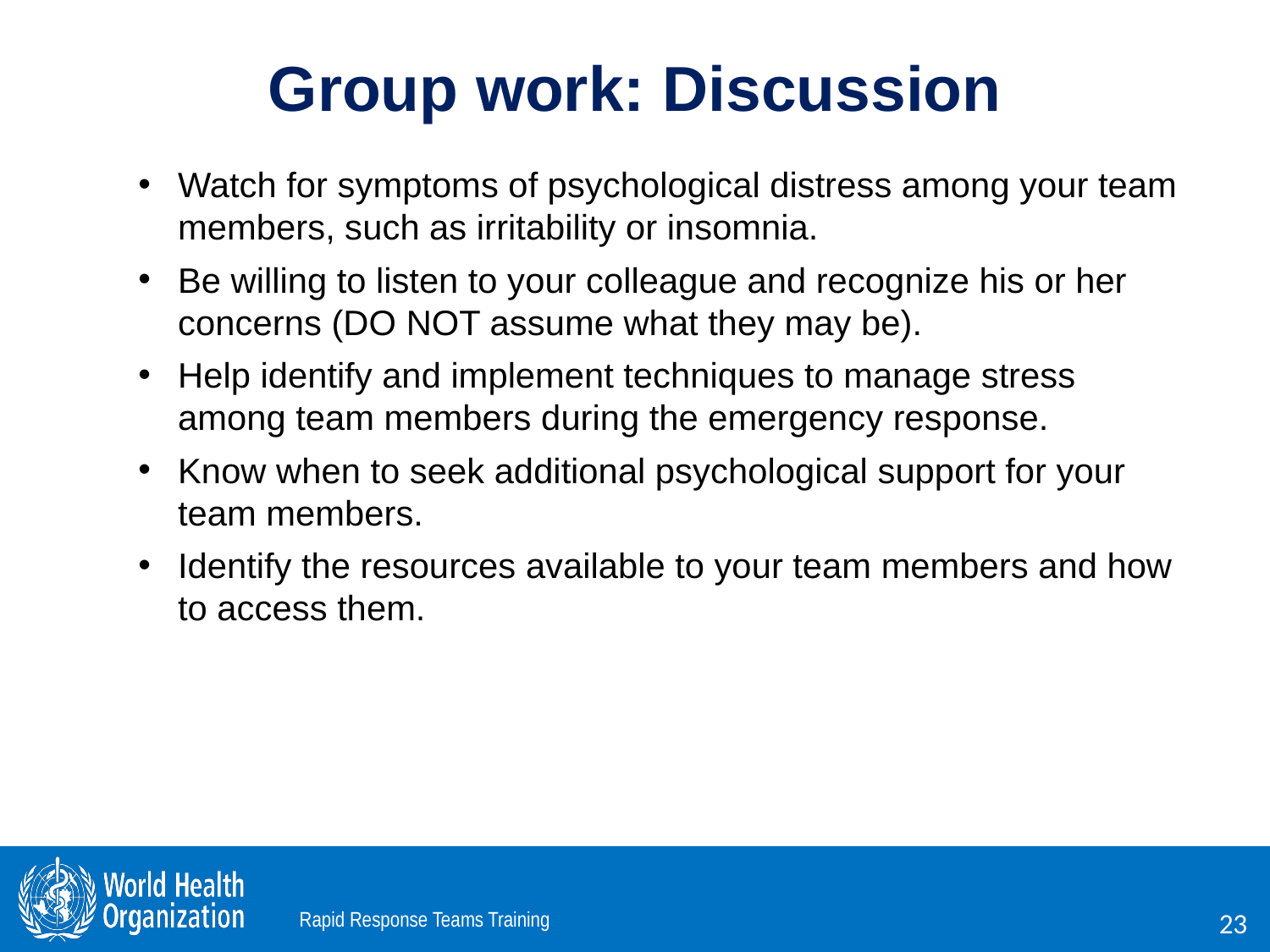

# Group work: Discussion
Watch for symptoms of psychological distress among your team members, such as irritability or insomnia.
Be willing to listen to your colleague and recognize his or her concerns (DO NOT assume what they may be).
Help identify and implement techniques to manage stress among team members during the emergency response.
Know when to seek additional psychological support for your team members.
Identify the resources available to your team members and how to access them.